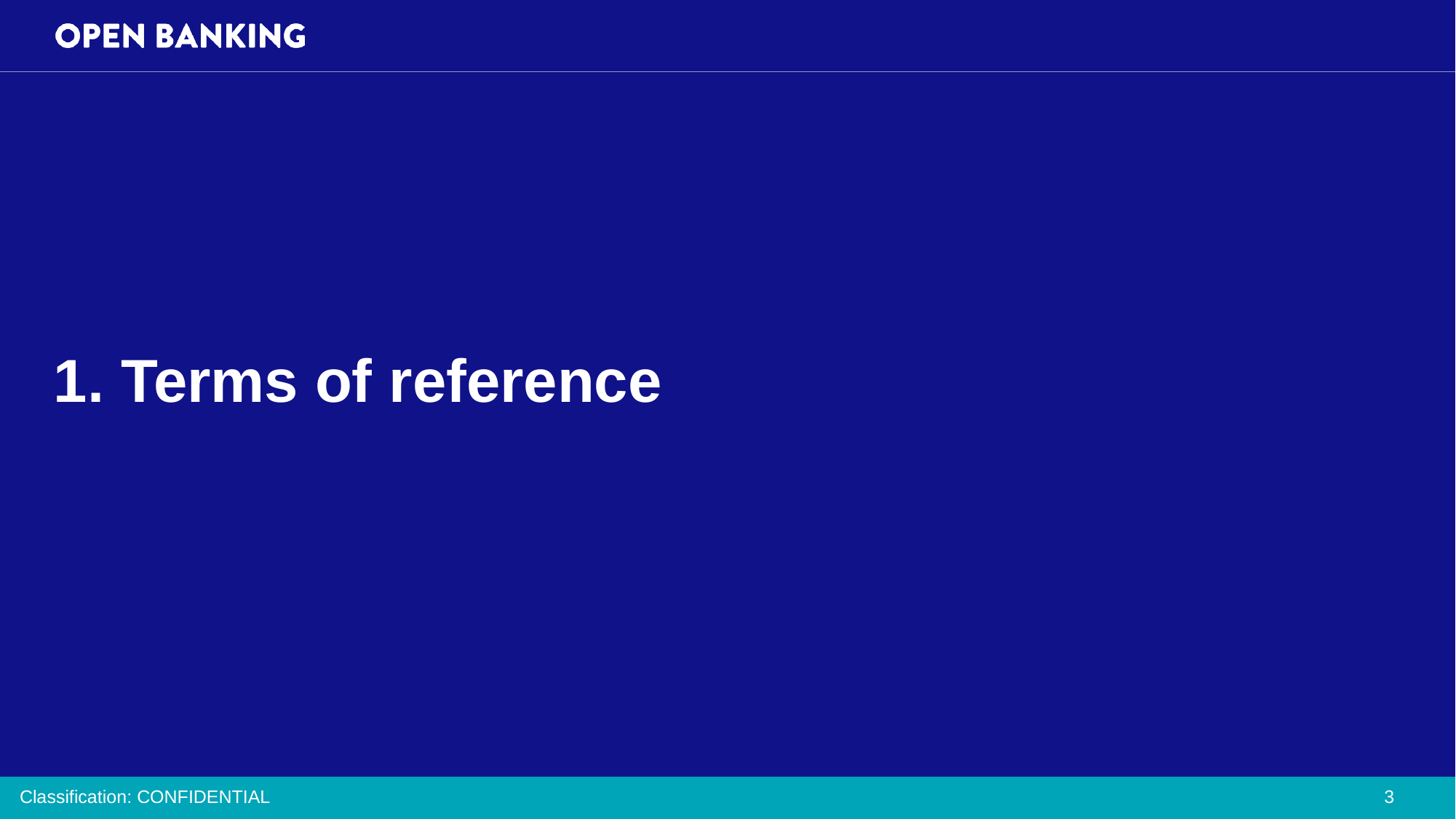

# 1. Terms of reference
Classification: CONFIDENTIAL
3